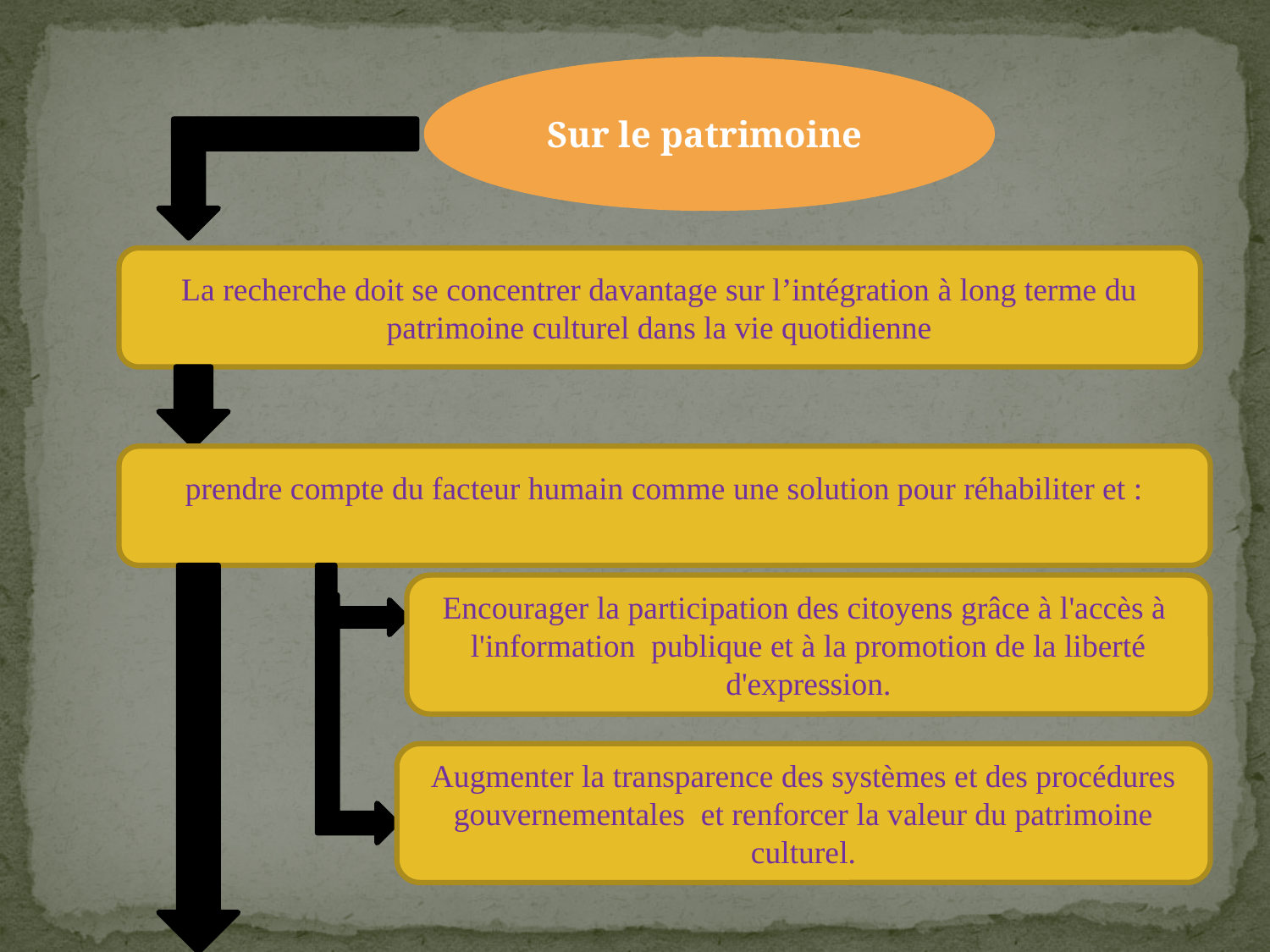

Sur le patrimoine

La recherche doit se concentrer davantage sur l’intégration à long terme du patrimoine culturel dans la vie quotidienne

prendre compte du facteur humain comme une solution pour réhabiliter et :

Encourager la participation des citoyens grâce à l'accès à  l'information  publique et à la promotion de la liberté d'expression.

Augmenter la transparence des systèmes et des procédures gouvernementales  et renforcer la valeur du patrimoine culturel.